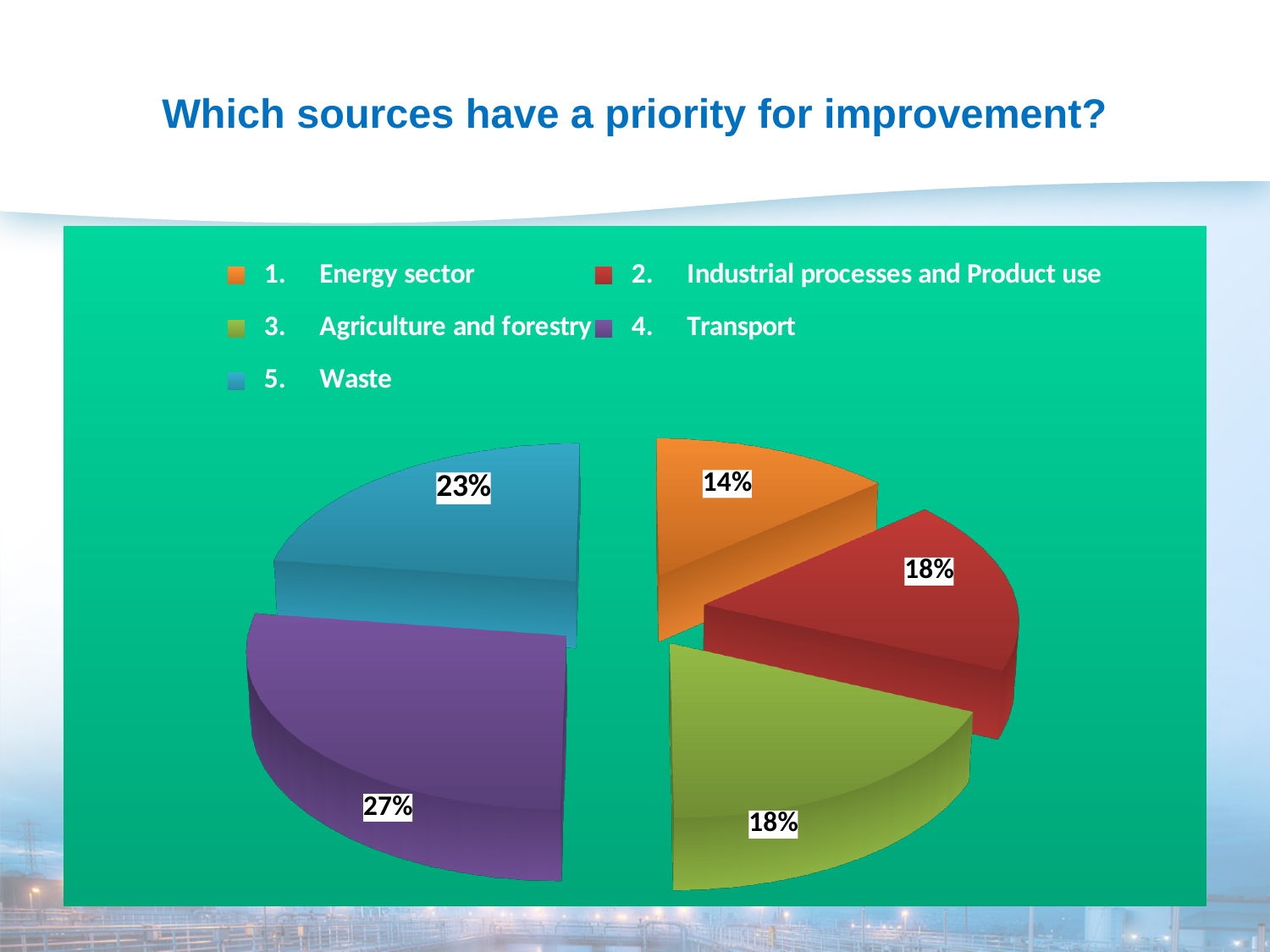

# Which sources have a priority for improvement?

[unsupported chart]